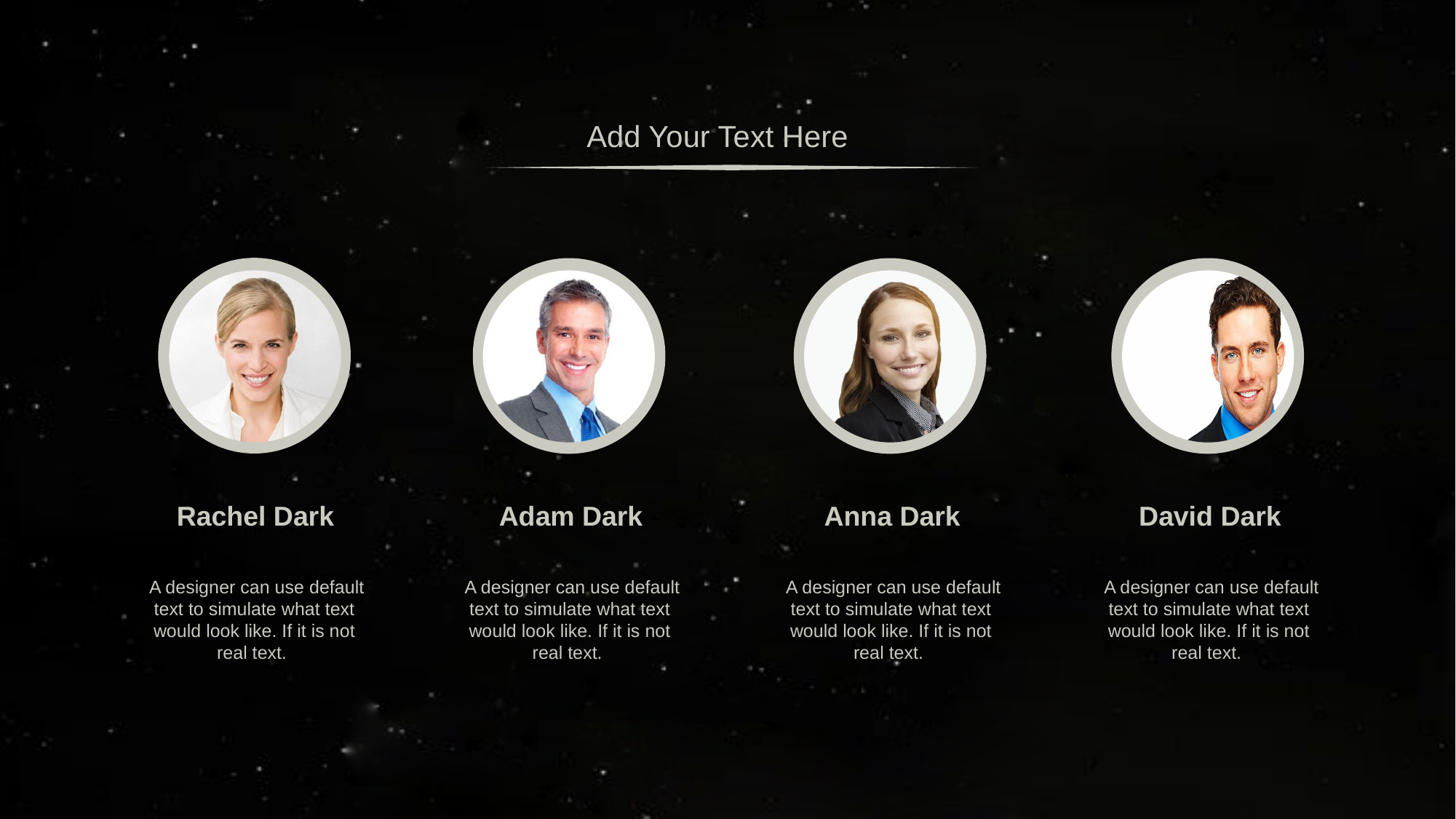

Add Your Text Here

Adam Dark
Anna Dark
David Dark
Rachel Dark
 A designer can use default text to simulate what text would look like. If it is not real text.
 A designer can use default text to simulate what text would look like. If it is not real text.
 A designer can use default text to simulate what text would look like. If it is not real text.
 A designer can use default text to simulate what text would look like. If it is not real text.